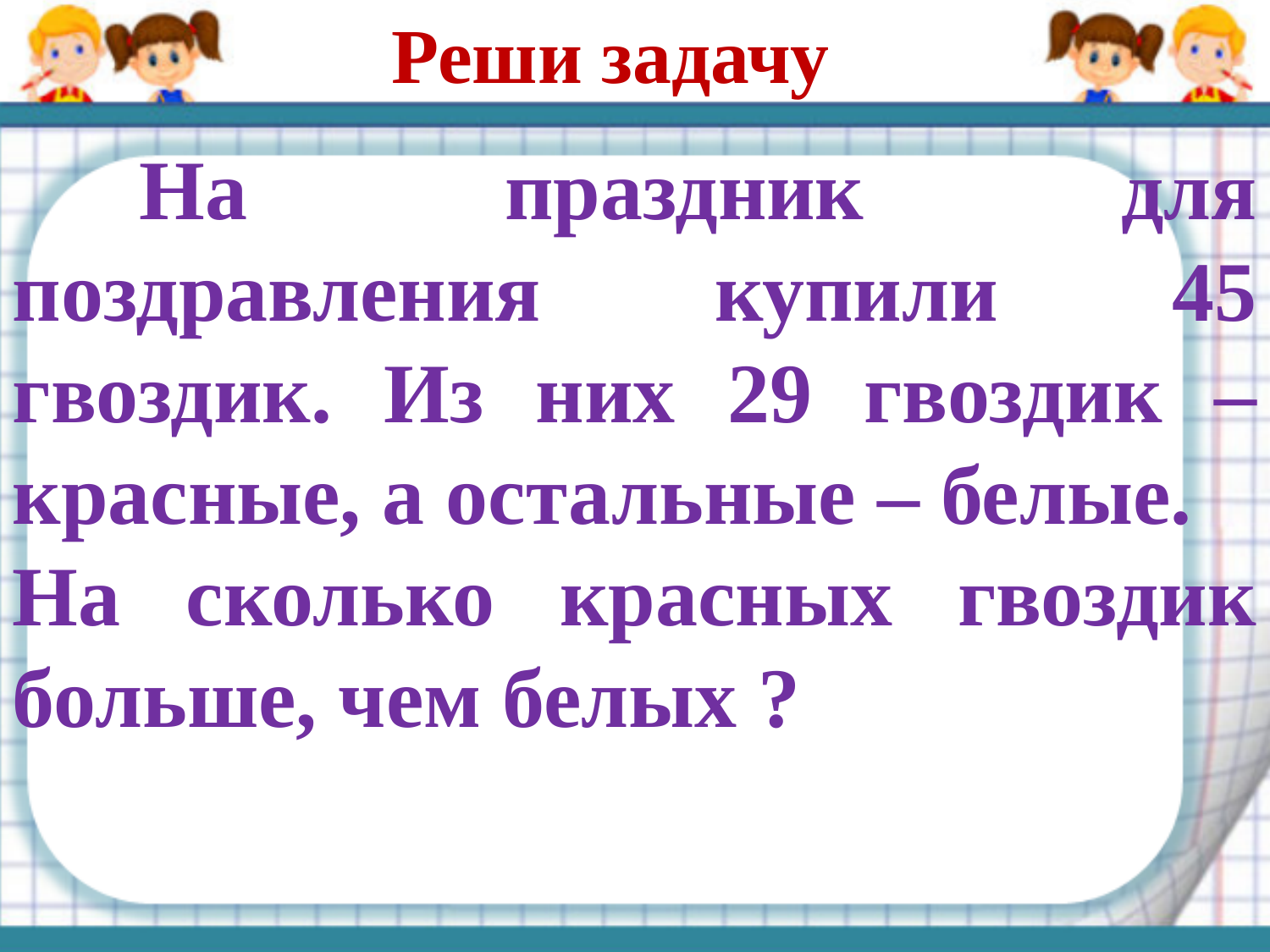

Реши задачу
	На праздник для поздравления купили 45 гвоздик. Из них 29 гвоздик – красные, а остальные – белые.
На сколько красных гвоздик больше, чем белых ?